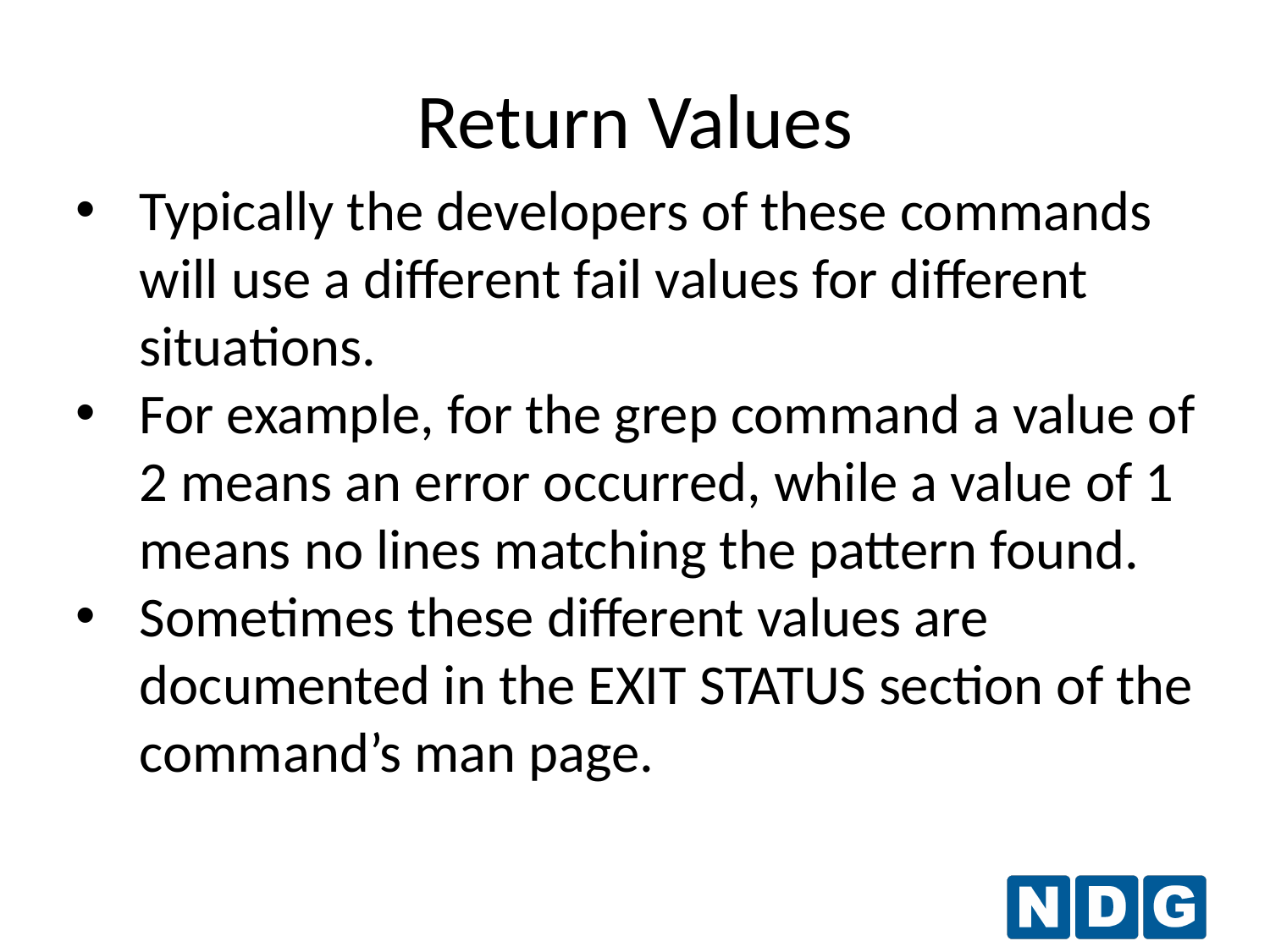

Return Values
Typically the developers of these commands will use a different fail values for different situations.
For example, for the grep command a value of 2 means an error occurred, while a value of 1 means no lines matching the pattern found.
Sometimes these different values are documented in the EXIT STATUS section of the command’s man page.